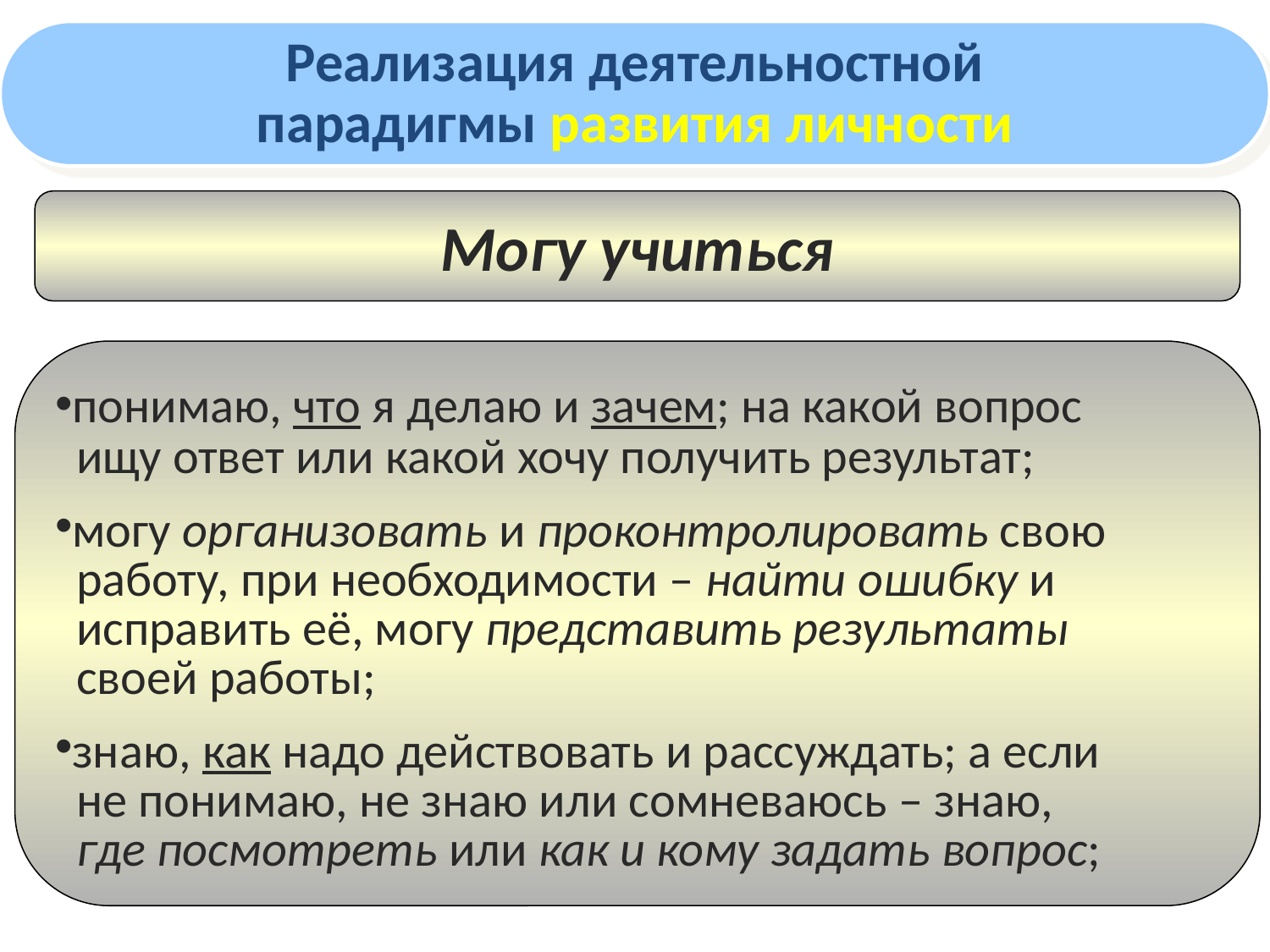

Реализация деятельностной
парадигмы развития личности
Могу учиться
понимаю, что я делаю и зачем; на какой вопрос
 ищу ответ или какой хочу получить результат;

могу организовать и проконтролировать свою
 работу, при необходимости – найти ошибку и
 исправить её, могу представить результаты
 своей работы;

знаю, как надо действовать и рассуждать; а если
 не понимаю, не знаю или сомневаюсь – знаю,
 где посмотреть или как и кому задать вопрос;